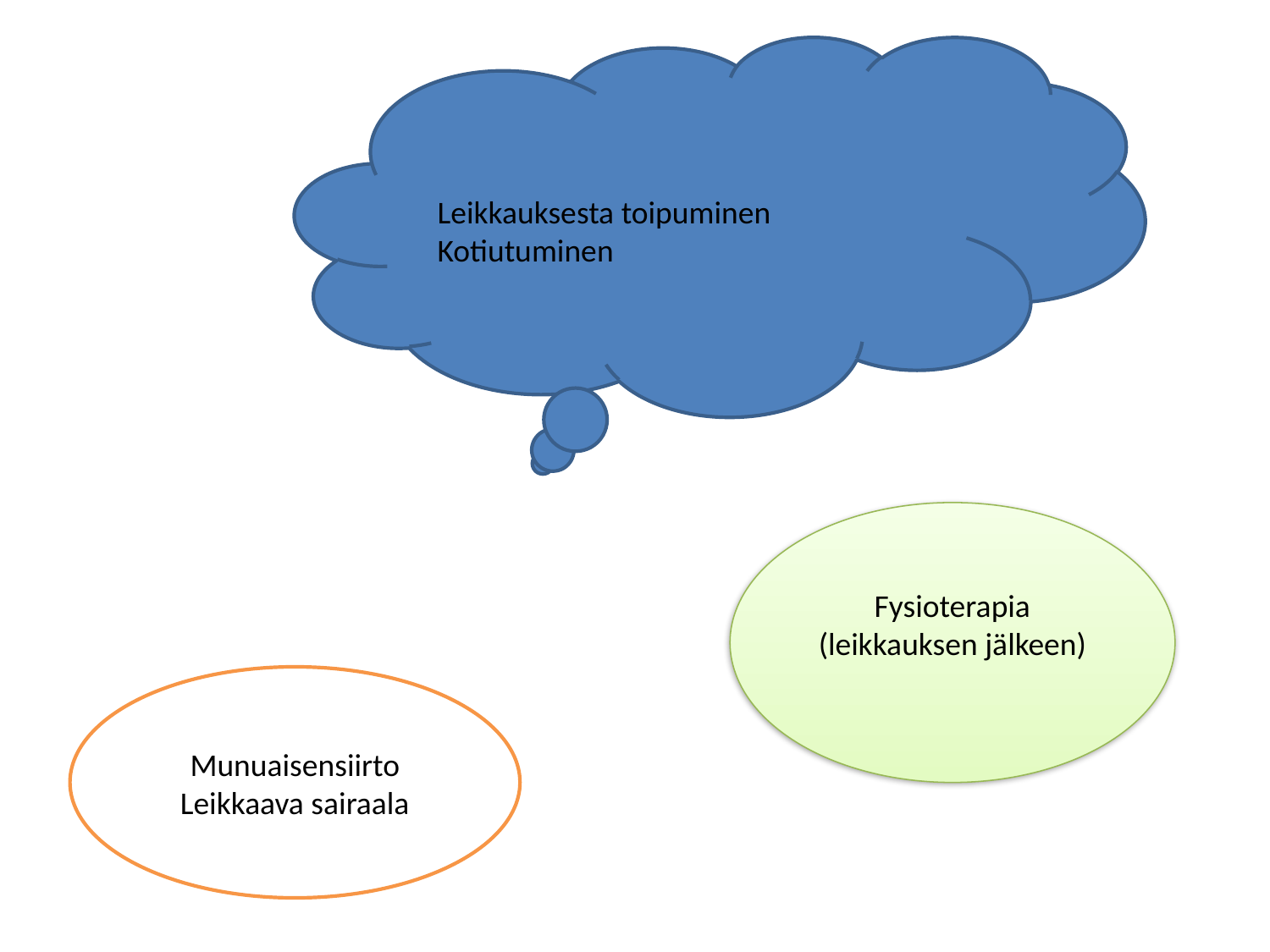

Leikkauksesta toipuminen
Kotiutuminen

Fysioterapia (leikkauksen jälkeen)

Munuaisensiirto
Leikkaava sairaala